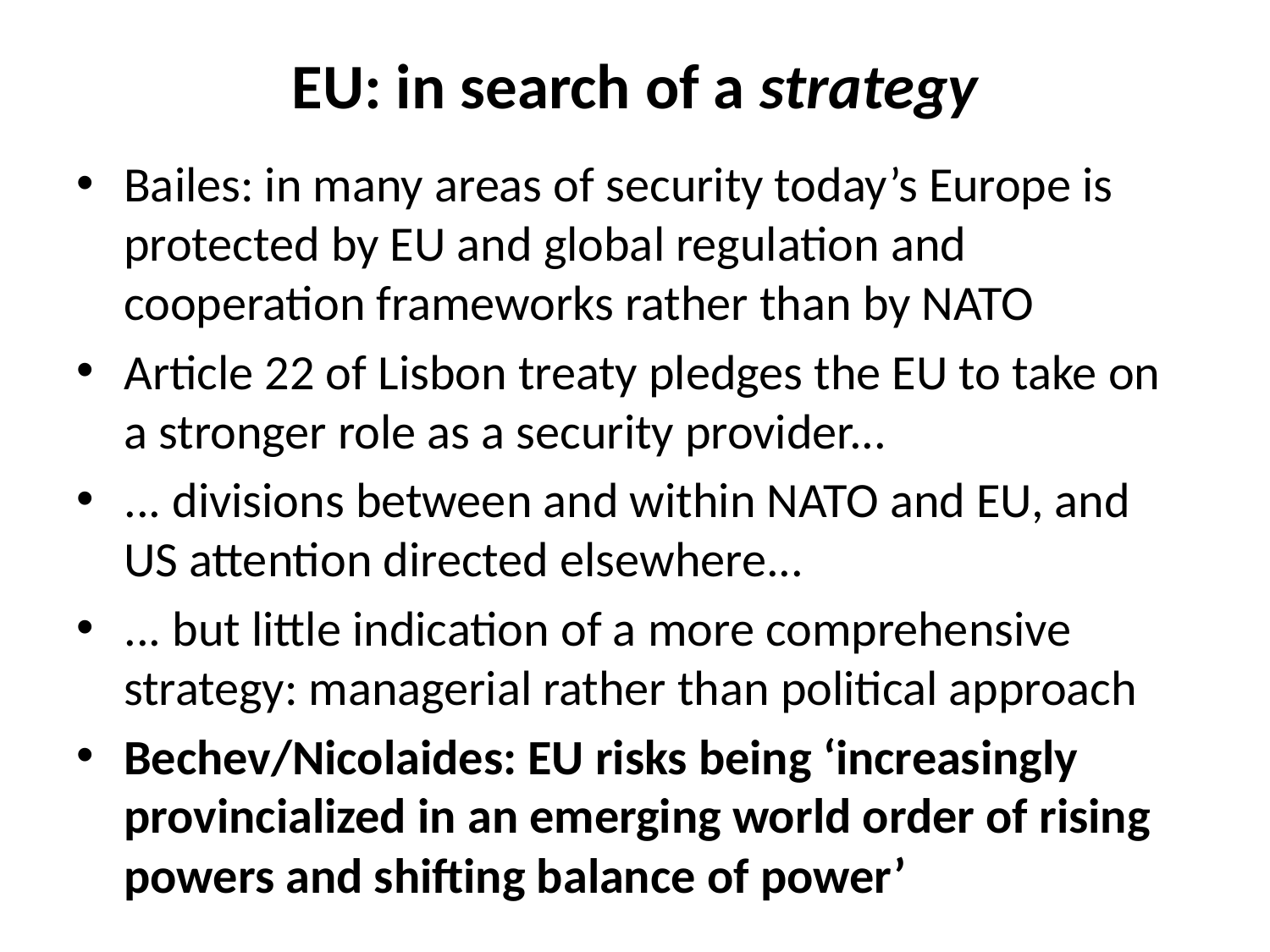

# EU: in search of a strategy
Bailes: in many areas of security today’s Europe is protected by EU and global regulation and cooperation frameworks rather than by NATO
Article 22 of Lisbon treaty pledges the EU to take on a stronger role as a security provider...
... divisions between and within NATO and EU, and US attention directed elsewhere...
... but little indication of a more comprehensive strategy: managerial rather than political approach
Bechev/Nicolaides: EU risks being ‘increasingly provincialized in an emerging world order of rising powers and shifting balance of power’